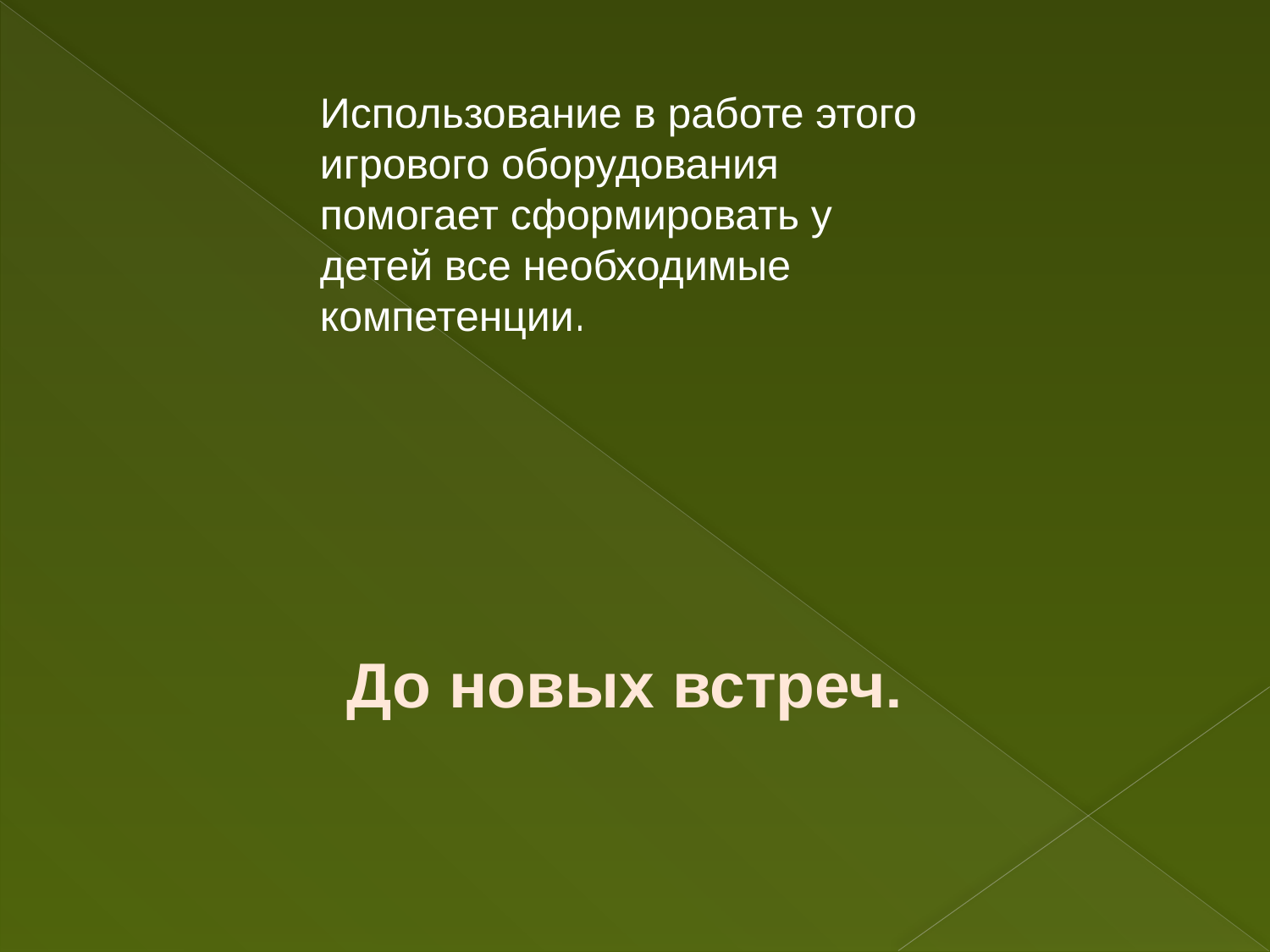

Использование в работе этого игрового оборудования помогает сформировать у детей все необходимые компетенции.

До новых встреч.